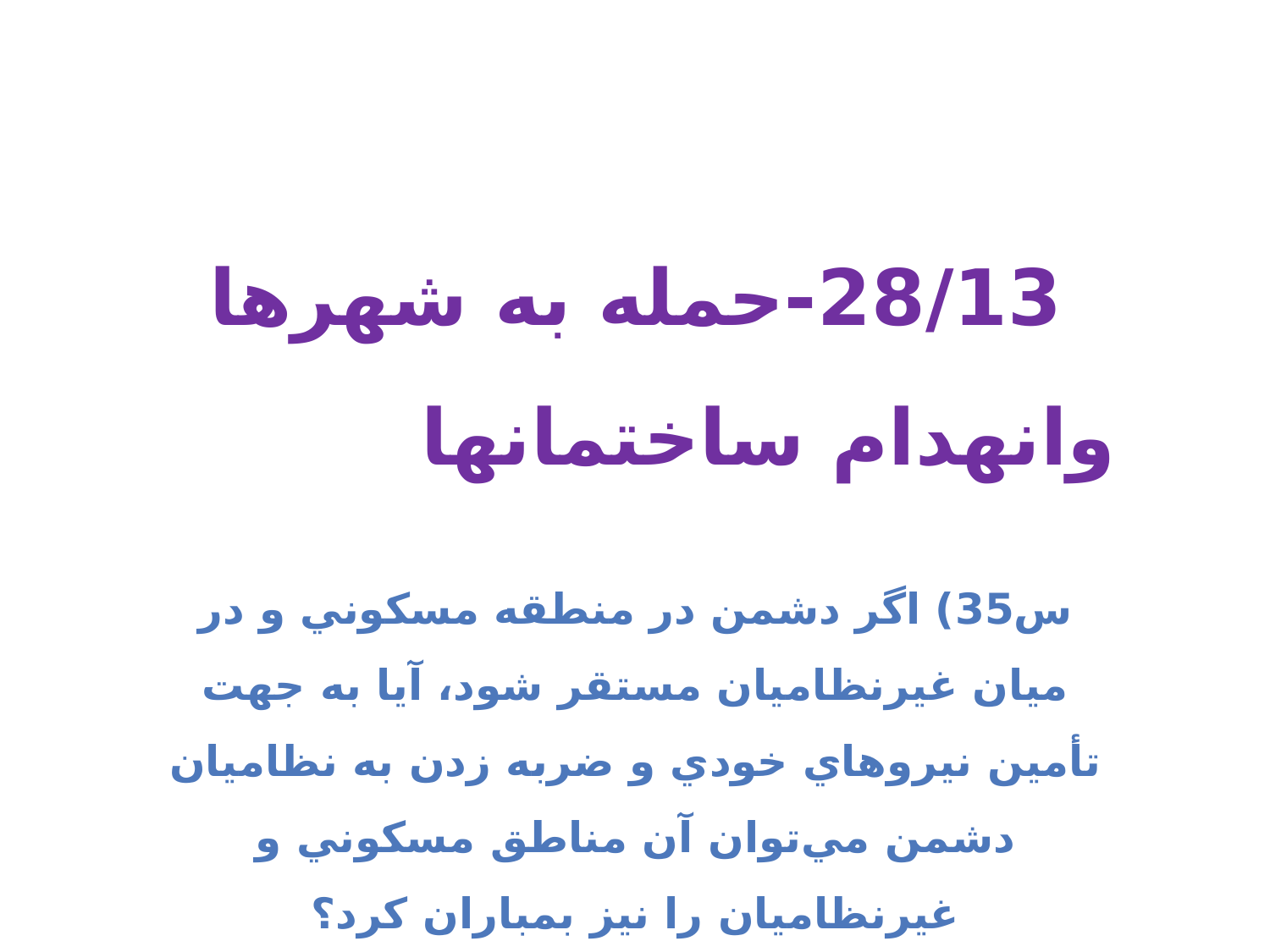

28/13-حمله به شهرها وانهدام ساختمانها                                                                                  س35) اگر دشمن در منطقه مسكوني و در ميان غيرنظاميان مستقر شود، آيا به جهت تأمين نيروهاي خودي و ضربه زدن به نظاميان دشمن مي‌توان آن مناطق مسكوني و غيرنظاميان را نيز بمباران كرد؟
 ج)جايز نيست؛ مگر آنكه مطمئناً آن‌ها را به‌عنوان سپر انسان قرار دهند و بخواهند در ساية آن‌ها ضربه بزنند، جايز است.